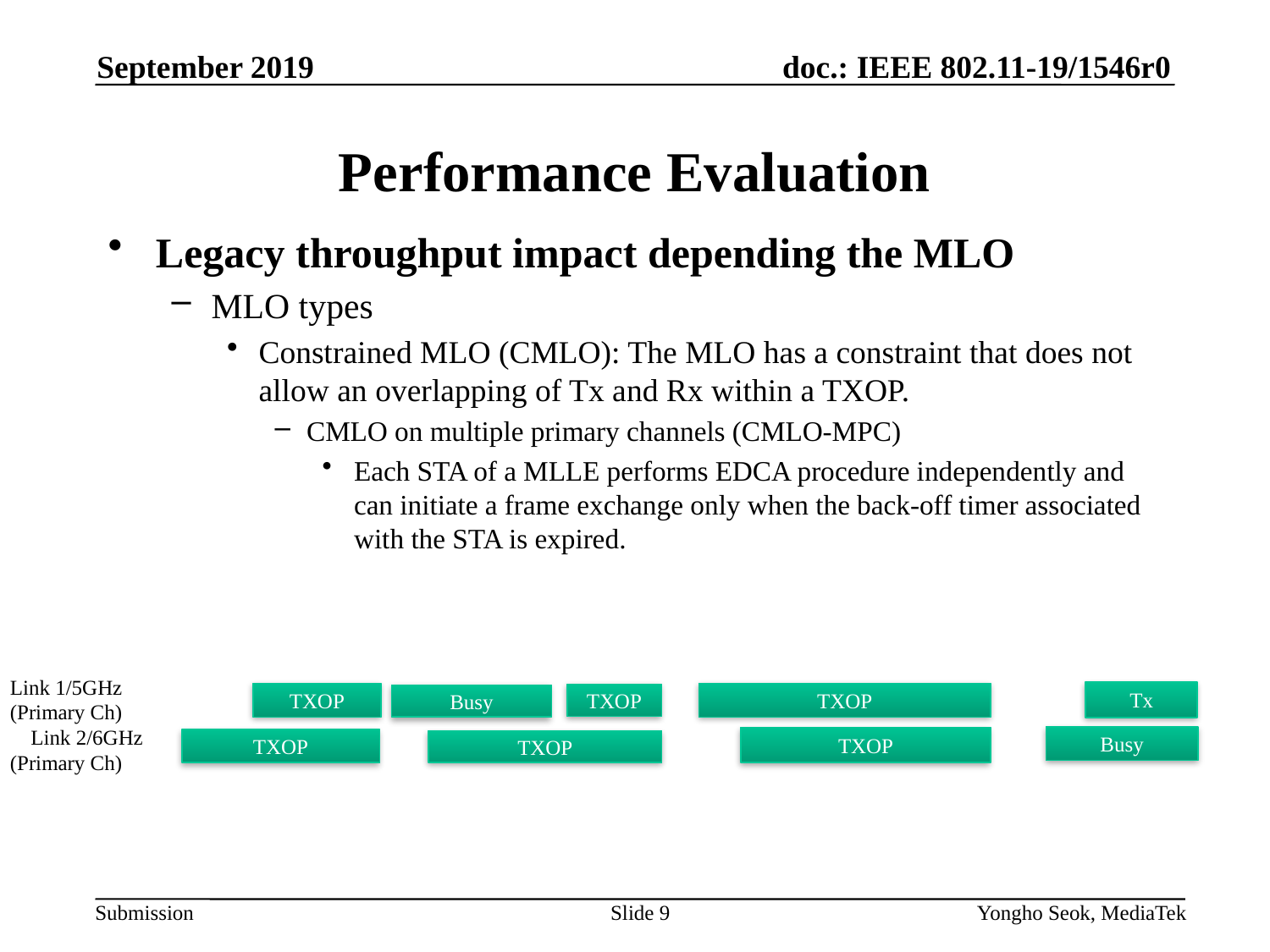

September 2019
# Performance Evaluation
Legacy throughput impact depending the MLO
MLO types
Constrained MLO (CMLO): The MLO has a constraint that does not allow an overlapping of Tx and Rx within a TXOP.
CMLO on multiple primary channels (CMLO-MPC)
Each STA of a MLLE performs EDCA procedure independently and can initiate a frame exchange only when the back-off timer associated with the STA is expired.

Link 1/5GHz
(Primary Ch)

(Primary Ch)
Tx
TXOP
TXOP
TXOP
Busy
Link 2/6GHz
Busy
TXOP
TXOP
TXOP
Slide 9
Yongho Seok, MediaTek